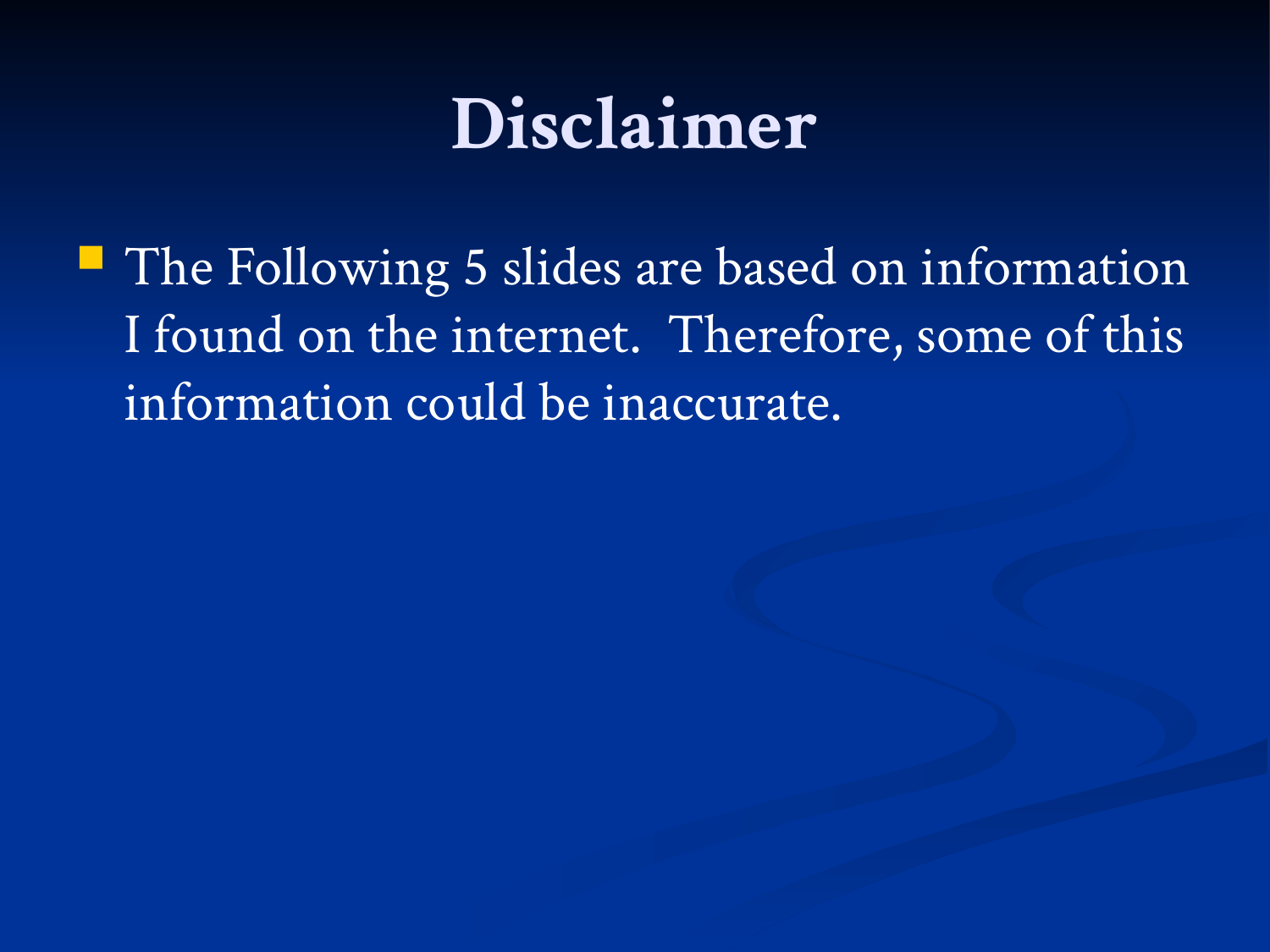

# Disclaimer
The Following 5 slides are based on information I found on the internet.  Therefore, some of this information could be inaccurate.